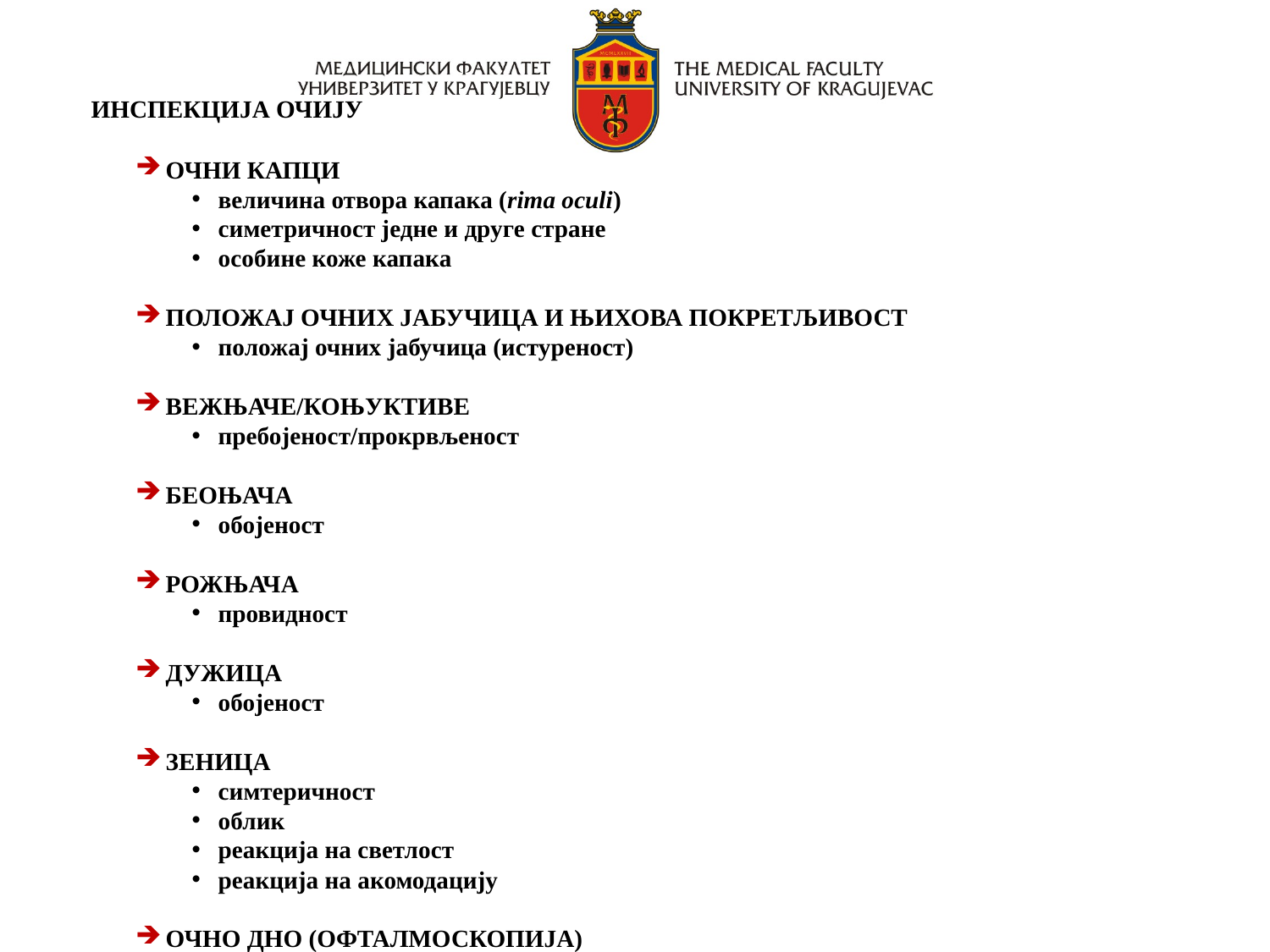

ИНСПЕКЦИЈА ОЧИЈУ

ОЧНИ КАПЦИ
величина отвора капака (rima oculi)
симетричност једне и друге стране
особине коже капака

ПОЛОЖАЈ ОЧНИХ ЈАБУЧИЦА И ЊИХОВА ПОКРЕТЉИВОСТ
положај очних јабучица (истуреност)

ВЕЖЊАЧЕ/КОЊУКТИВЕ
пребојеност/прокрвљеност

БЕОЊАЧА
обојеност

РОЖЊАЧА
провидност

ДУЖИЦА
обојеност

ЗЕНИЦА
симтеричност
облик
реакција на светлост
реакција на акомодацију

ОЧНО ДНО (ОФТАЛМОСКОПИЈА)